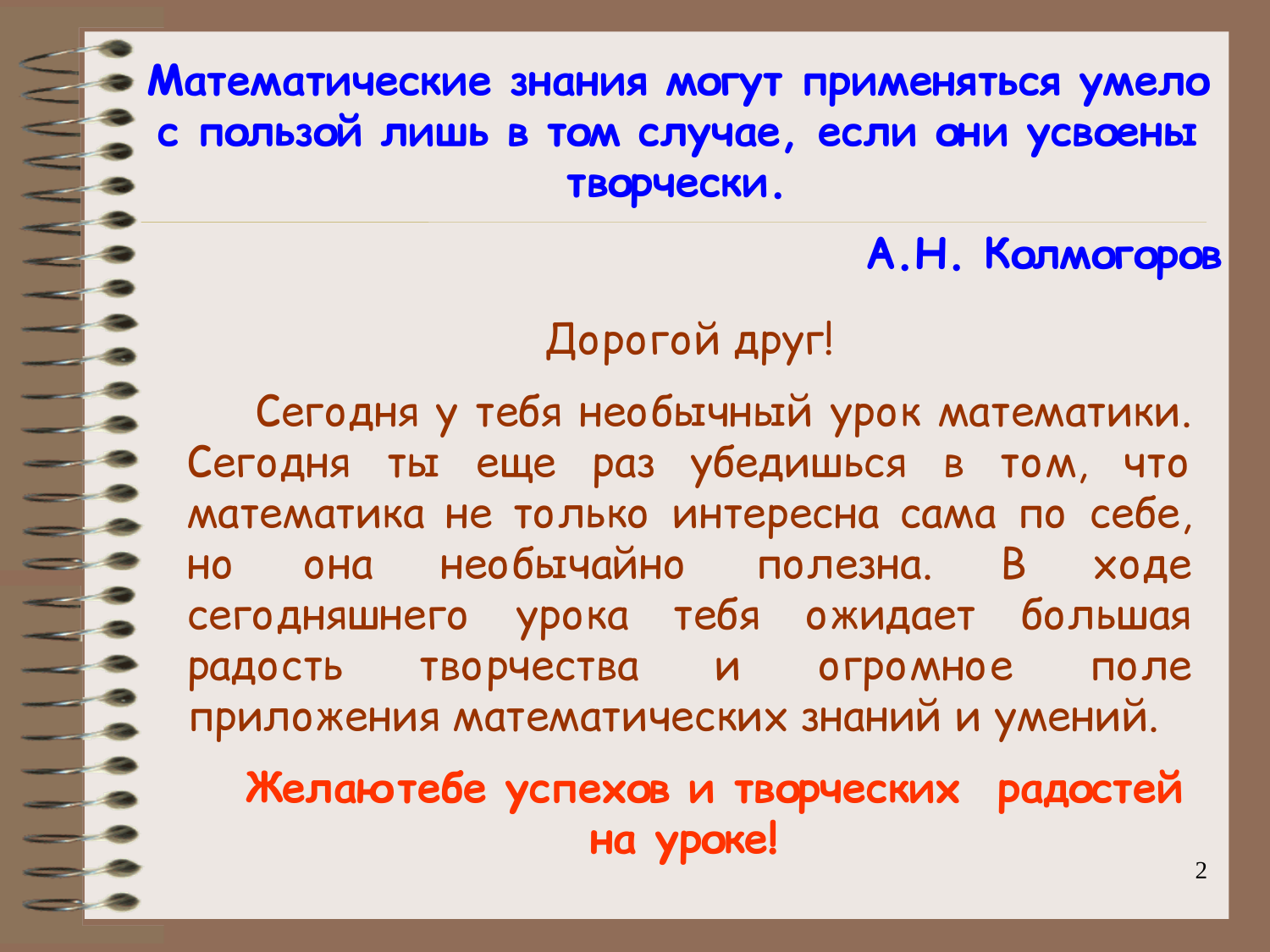

Математические знания могут применяться умело с пользой лишь в том случае, если они усвоены творчески.
А.Н. Колмогоров
Дорогой друг!
    Сегодня у тебя необычный урок математики. Сегодня ты еще раз убедишься в том, что математика не только интересна сама по себе, но она необычайно полезна. В ходе сегодняшнего урока тебя ожидает большая радость творчества и огромное поле приложения математических знаний и умений.
    Желаю тебе успехов и творческих  радостей на уроке!
2